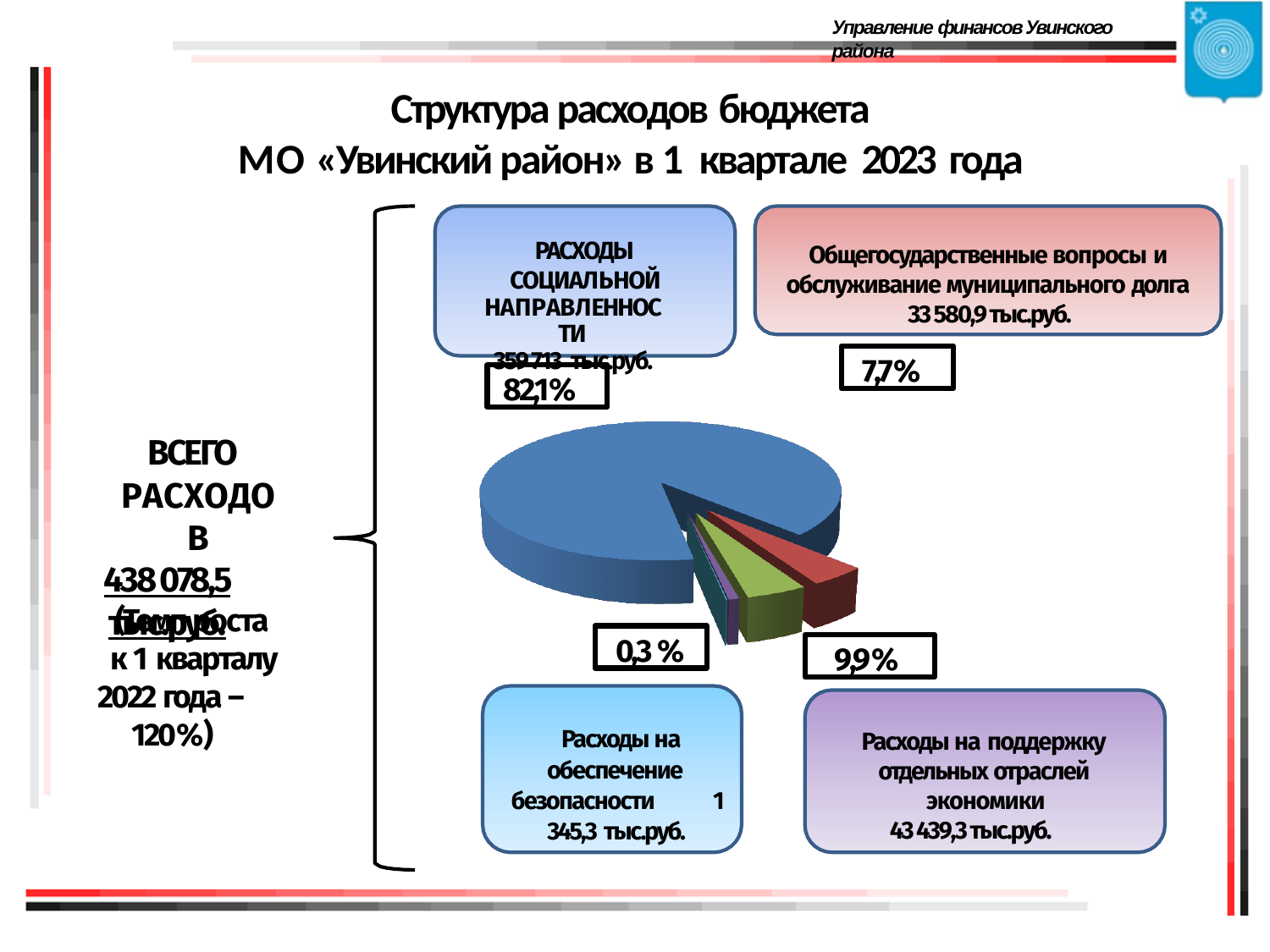

Управление финансов Увинского района

# Структура расходов бюджета
МО «Увинский район» в 1  квартале  2023  года

РАСХОДЫ  СОЦИАЛЬНОЙ
НАПРАВЛЕННОСТИ
359 713  тыс.руб.
Общегосударственные вопросы и
обслуживание муниципального долга
33 580,9 тыс.руб.
7,7%
82,1%

ВСЕГО  РАСХОДОВ
438 078,5 тыс.руб.
(Темп роста  к 1 кварталу
2022 года – 120%)
0,3 %
9,9%

Расходы на  обеспечение  безопасности             1 345,3 тыс.руб.
Расходы на поддержку  отдельных отраслей  экономики
43 439,3 тыс.руб.